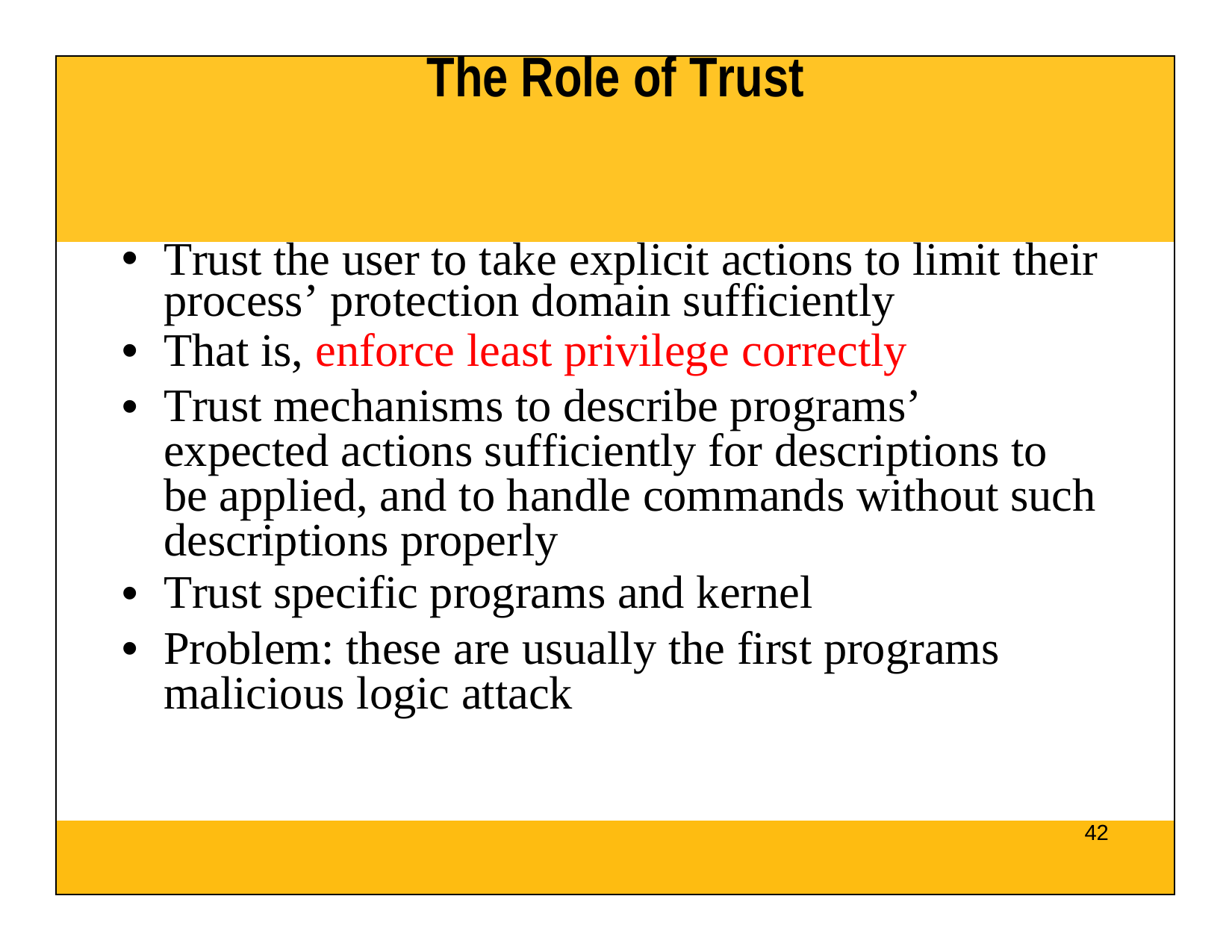

| The Role of Trust |
| --- |
| Trust the user to take explicit actions to limit their process’ protection domain sufficiently That is, enforce least privilege correctly Trust mechanisms to describe programs’ expected actions sufficiently for descriptions to be applied, and to handle commands without such descriptions properly Trust specific programs and kernel Problem: these are usually the first programs malicious logic attack |
| 42 |